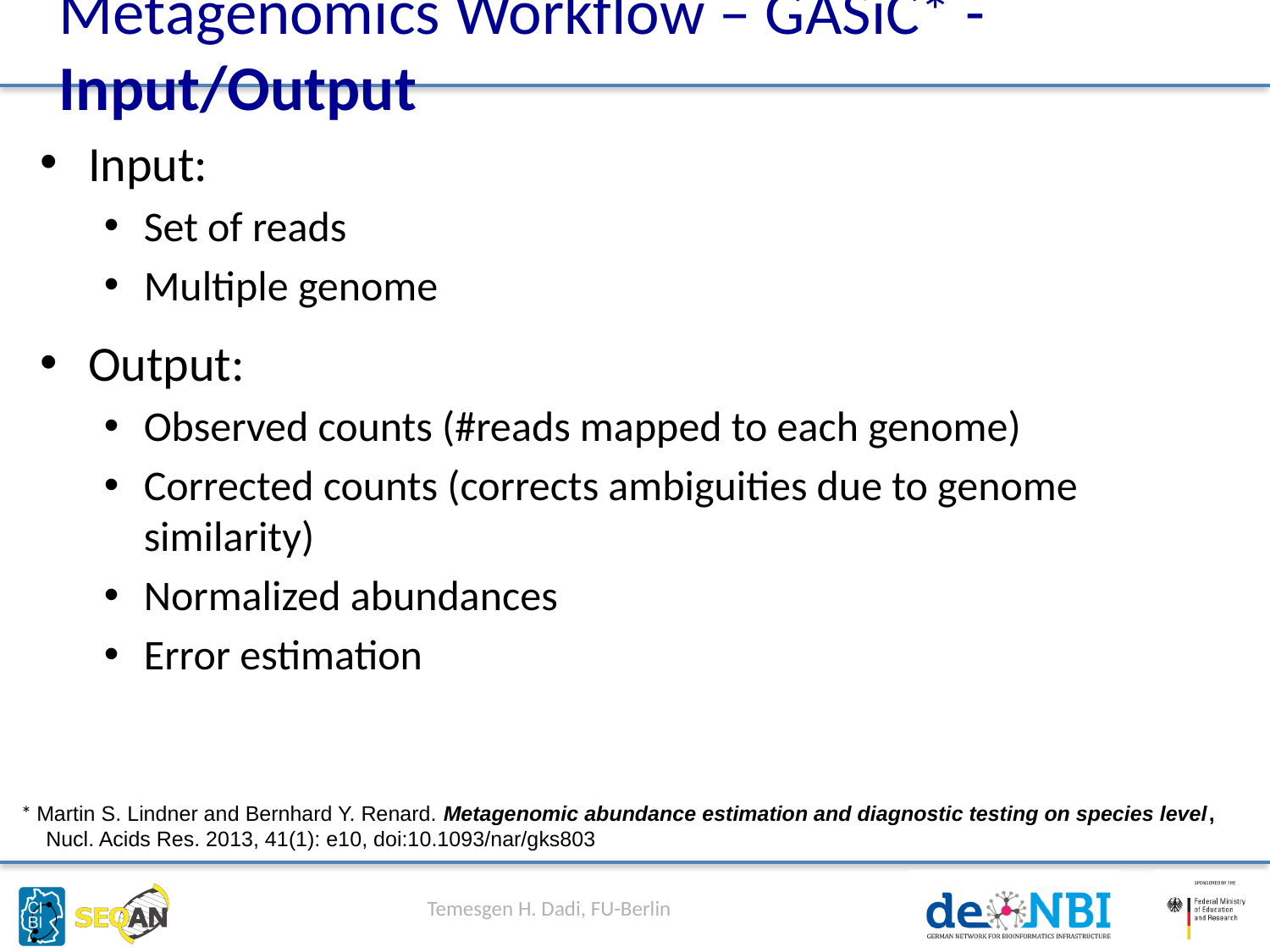

# Metagenomics Workflow – GASiC* - Input/Output
Input:
Set of reads
Multiple genome

Output:
Observed counts (#reads mapped to each genome)
Corrected counts (corrects ambiguities due to genome similarity)
Normalized abundances
Error estimation

* Martin S. Lindner and Bernhard Y. Renard. Metagenomic abundance estimation and diagnostic testing on species level, Nucl. Acids Res. 2013, 41(1): e10, doi:10.1093/nar/gks803
Temesgen H. Dadi, FU-Berlin